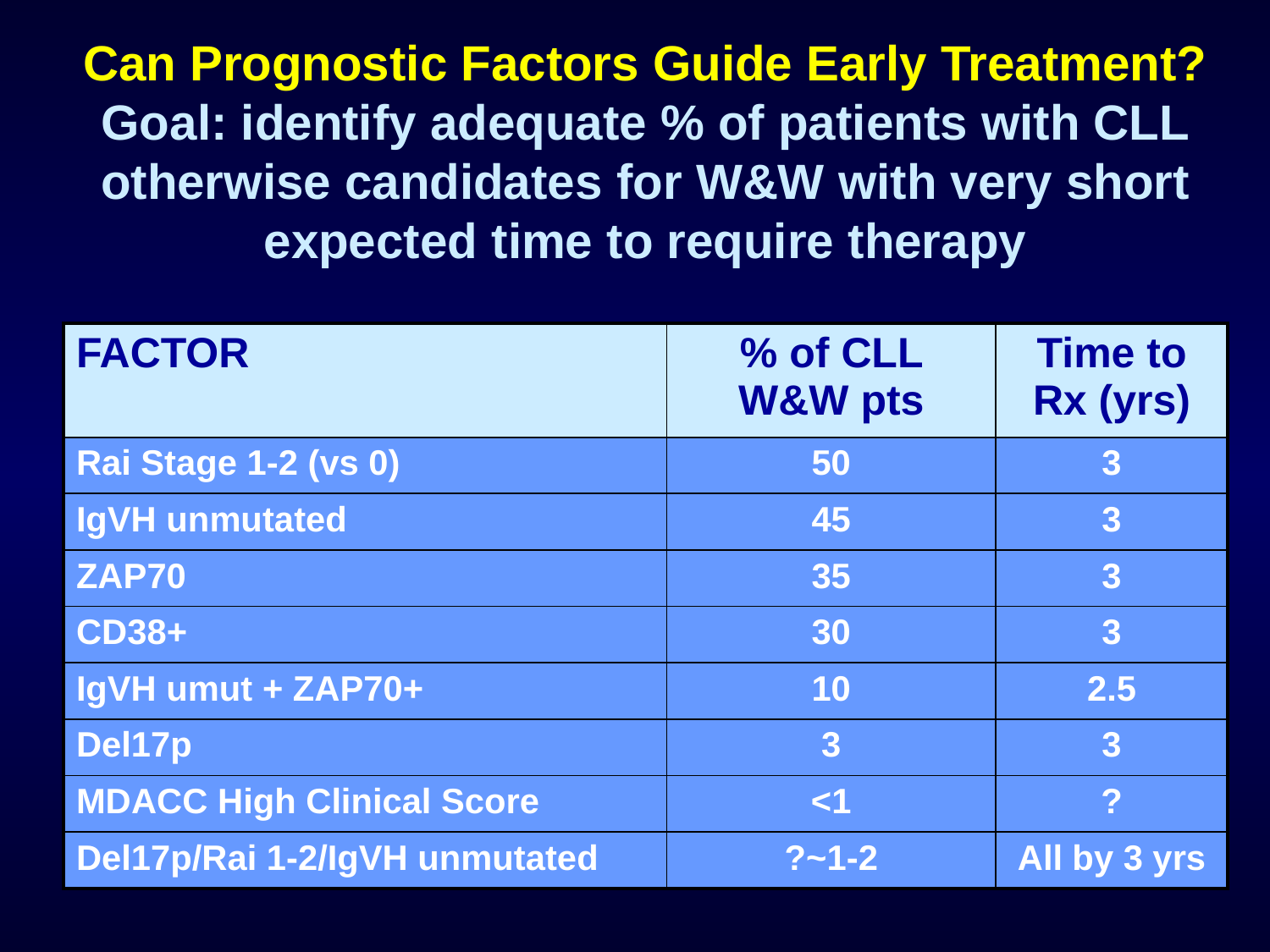

# Can Prognostic Factors Guide Early Treatment? Goal: identify adequate % of patients with CLL otherwise candidates for W&W with very short expected time to require therapy
| FACTOR | % of CLL W&W pts | Time to Rx (yrs) |
| --- | --- | --- |
| Rai Stage 1-2 (vs 0) | 50 | 3 |
| IgVH unmutated | 45 | 3 |
| ZAP70 | 35 | 3 |
| CD38+ | 30 | 3 |
| IgVH umut + ZAP70+ | 10 | 2.5 |
| Del17p | 3 | 3 |
| MDACC High Clinical Score | <1 | ? |
| Del17p/Rai 1-2/IgVH unmutated | ?~1-2 | All by 3 yrs |